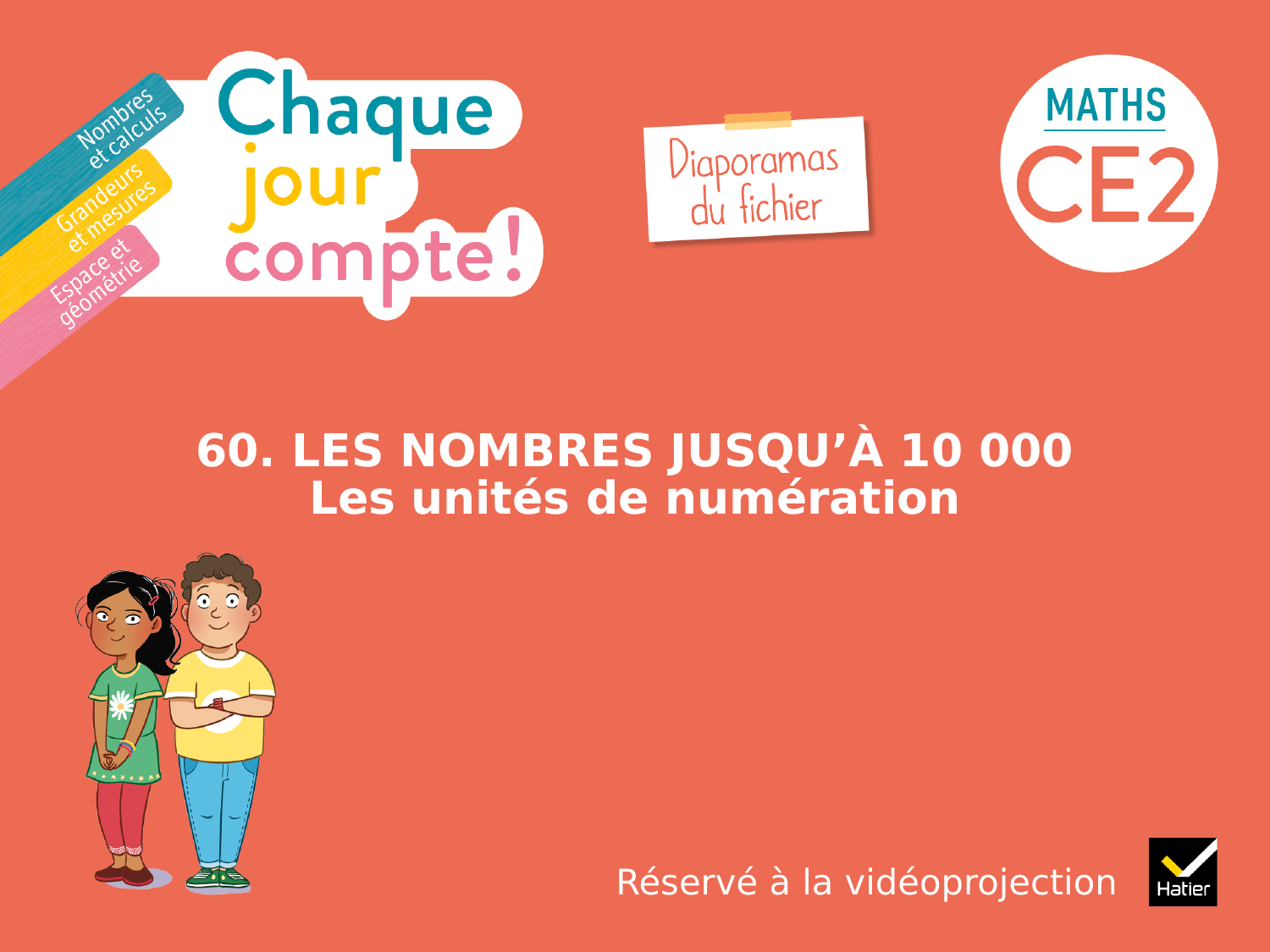

# 60. LES NOMBRES JUSQU’À 10 000 Les unités de numération